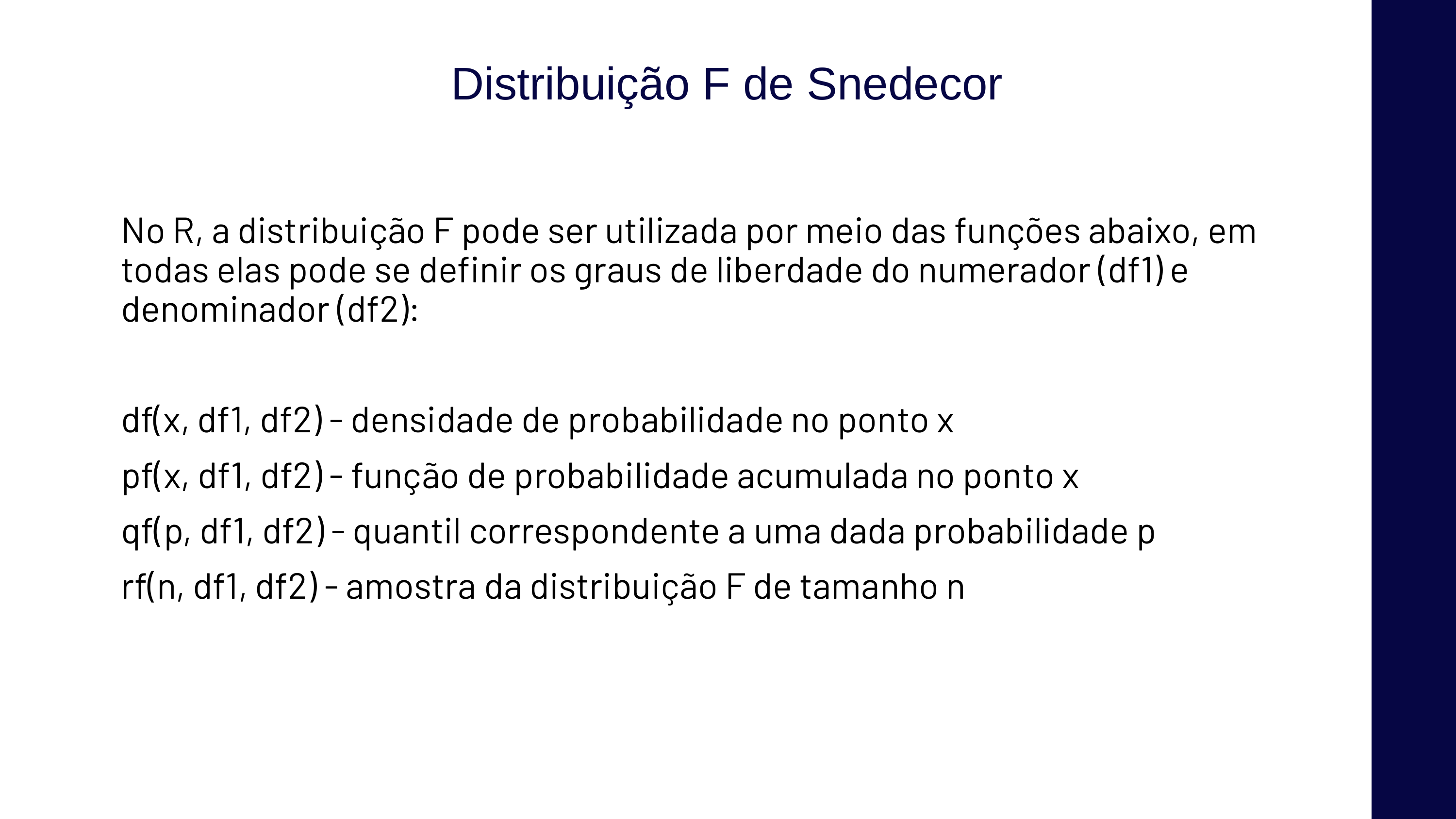

# Distribuição F de Snedecor

No R, a distribuição F pode ser utilizada por meio das funções abaixo, em todas elas pode se definir os graus de liberdade do numerador (df1) e denominador (df2):

df(x, df1, df2) - densidade de probabilidade no ponto x
pf(x, df1, df2) - função de probabilidade acumulada no ponto x
qf(p, df1, df2) - quantil correspondente a uma dada probabilidade p
rf(n, df1, df2) - amostra da distribuição F de tamanho n